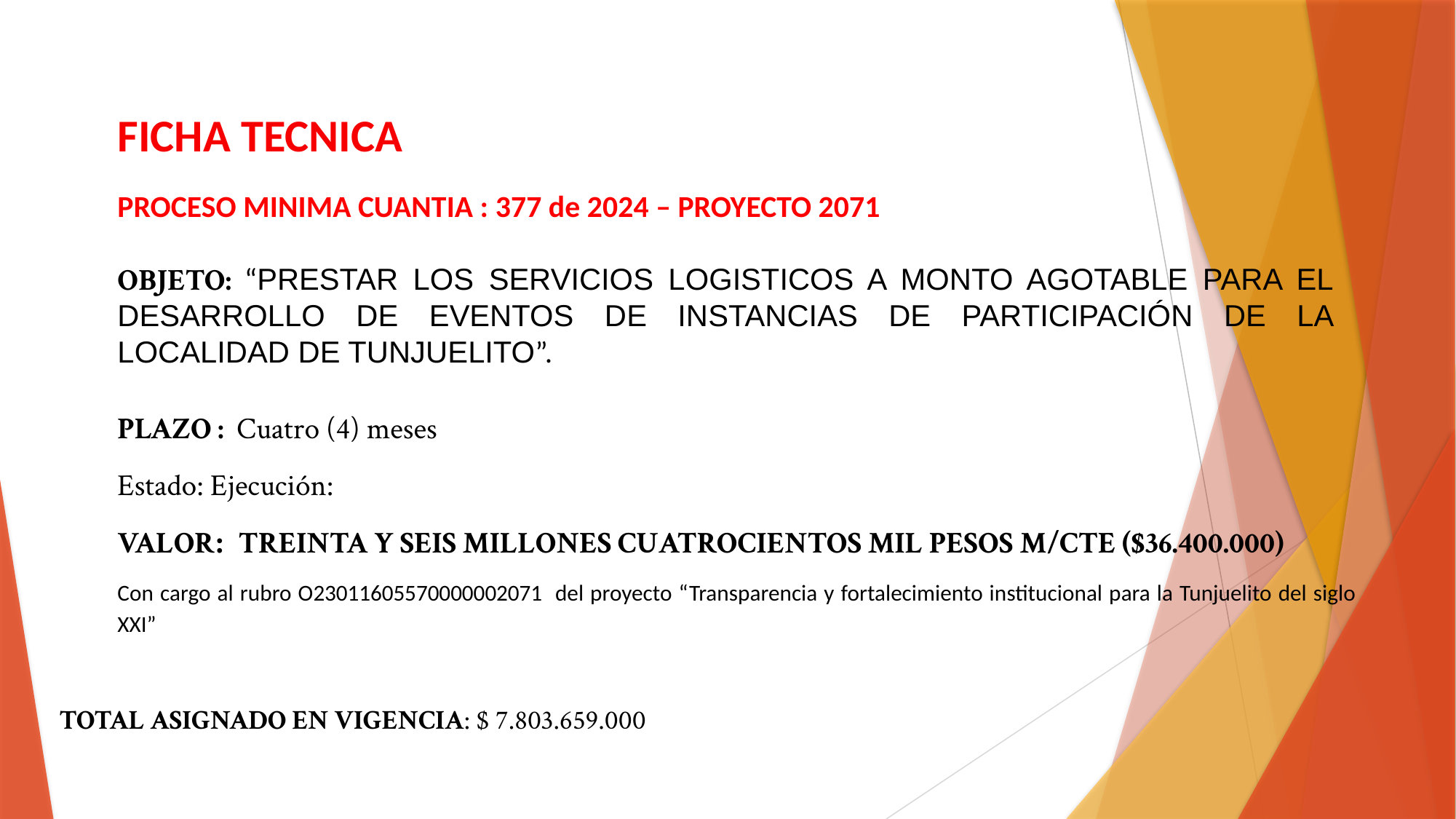

FICHA TECNICA
PROCESO MINIMA CUANTIA : 377 de 2024 – PROYECTO 2071

OBJETO: “PRESTAR LOS SERVICIOS LOGISTICOS A MONTO AGOTABLE PARA EL DESARROLLO DE EVENTOS DE INSTANCIAS DE PARTICIPACIÓN DE LA LOCALIDAD DE TUNJUELITO”.

PLAZO :  Cuatro (4) meses
Estado: Ejecución:
VALOR:  TREINTA Y SEIS MILLONES CUATROCIENTOS MIL PESOS M/CTE ($36.400.000)
Con cargo al rubro O23011605570000002071  del proyecto “Transparencia y fortalecimiento institucional para la Tunjuelito del siglo XXI”

TOTAL ASIGNADO EN VIGENCIA: $ 7.803.659.000